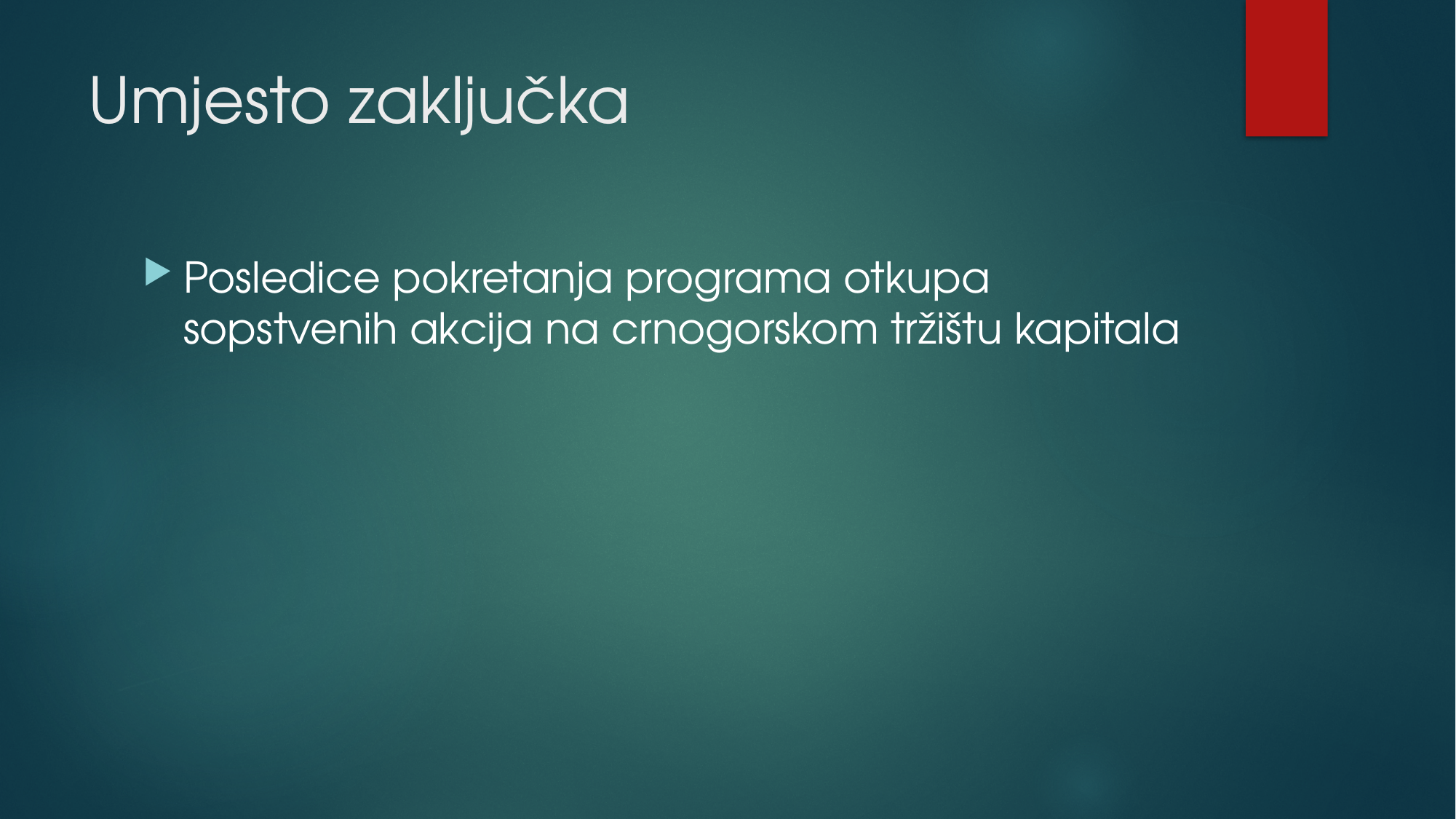

# Umjesto zaključka
Posledice pokretanja programa otkupa sopstvenih akcija na crnogorskom tržištu kapitala